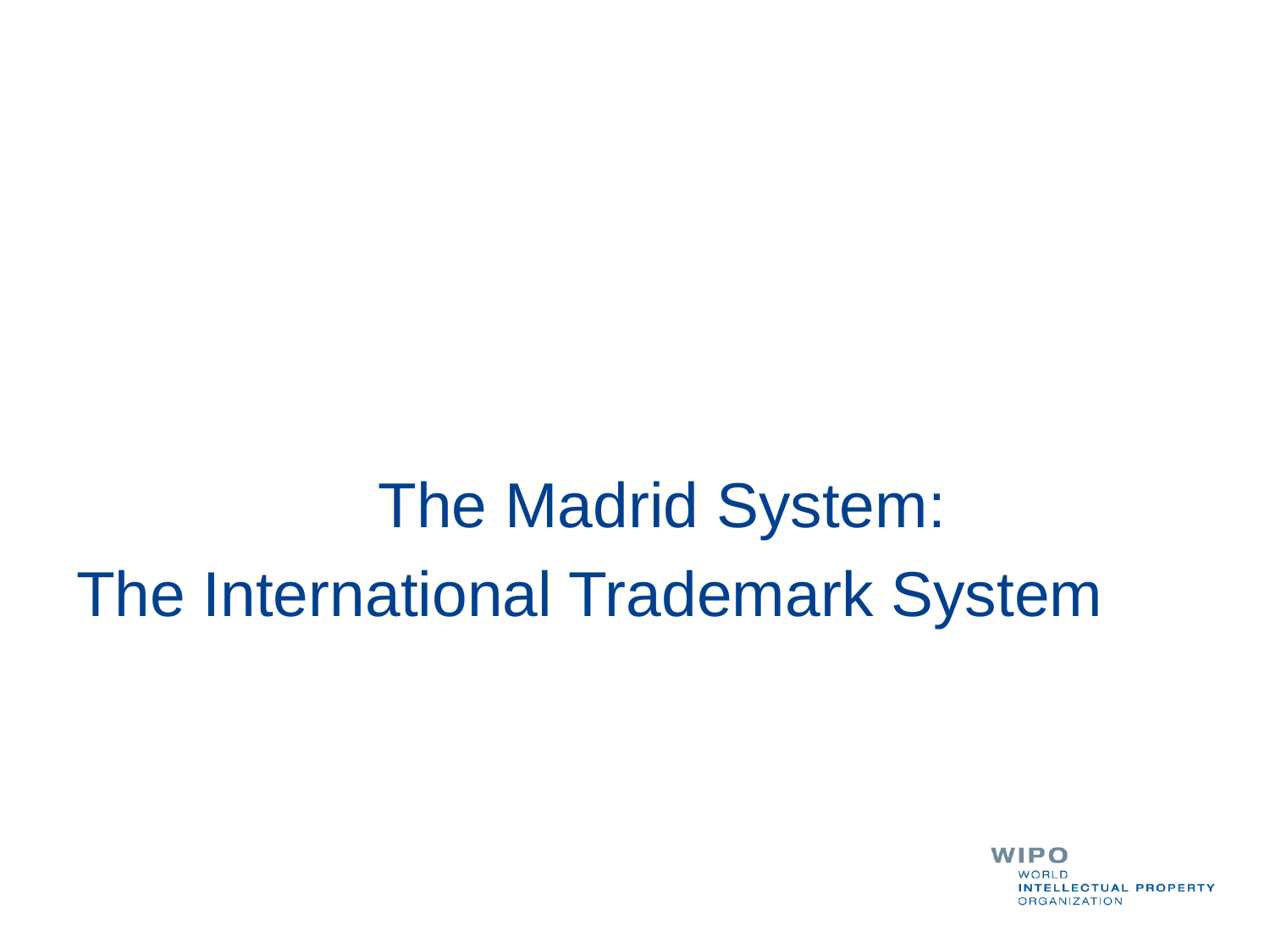

The Madrid System:
The International Trademark System